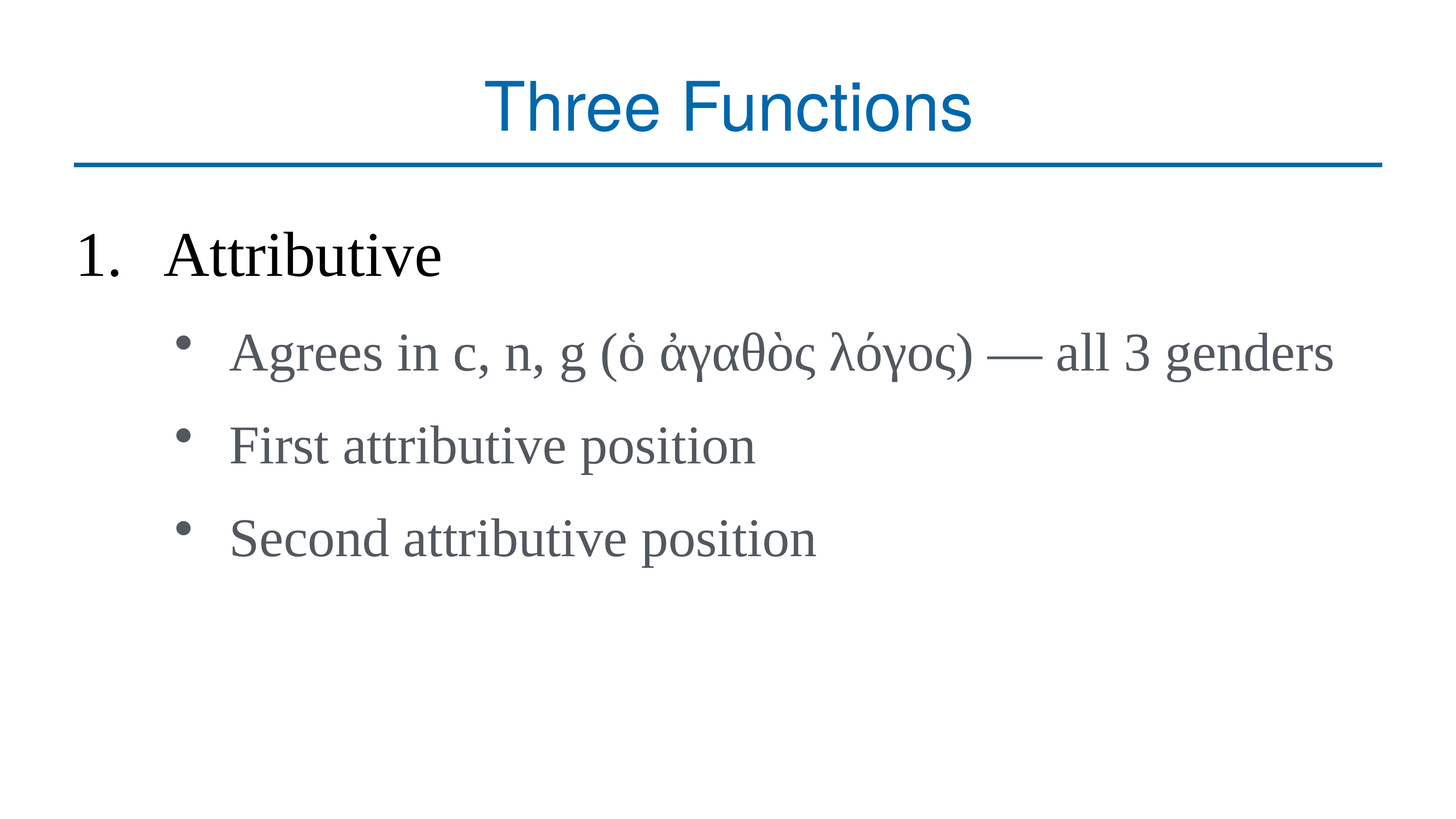

# Three Functions
Attributive
Agrees in c, n, g (ὁ ἀγαθὸς λόγος) — all 3 genders
First attributive position
Second attributive position